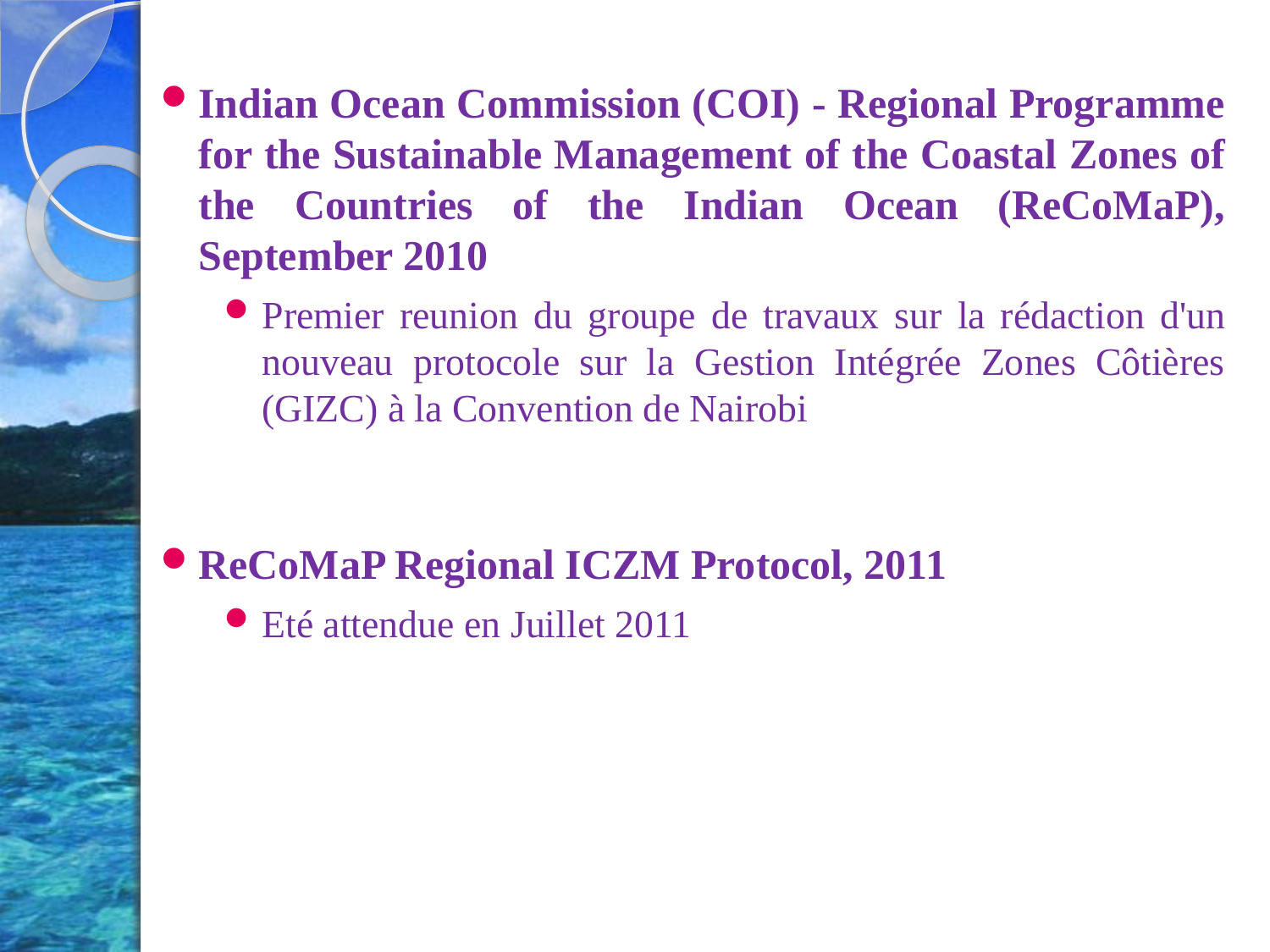

Indian Ocean Commission (COI) - Regional Programme for the Sustainable Management of the Coastal Zones of the Countries of the Indian Ocean (ReCoMaP), September 2010
Premier reunion du groupe de travaux sur la rédaction d'un nouveau protocole sur la Gestion Intégrée Zones Côtières (GIZC) à la Convention de Nairobi

ReCoMaP Regional ICZM Protocol, 2011
Eté attendue en Juillet 2011